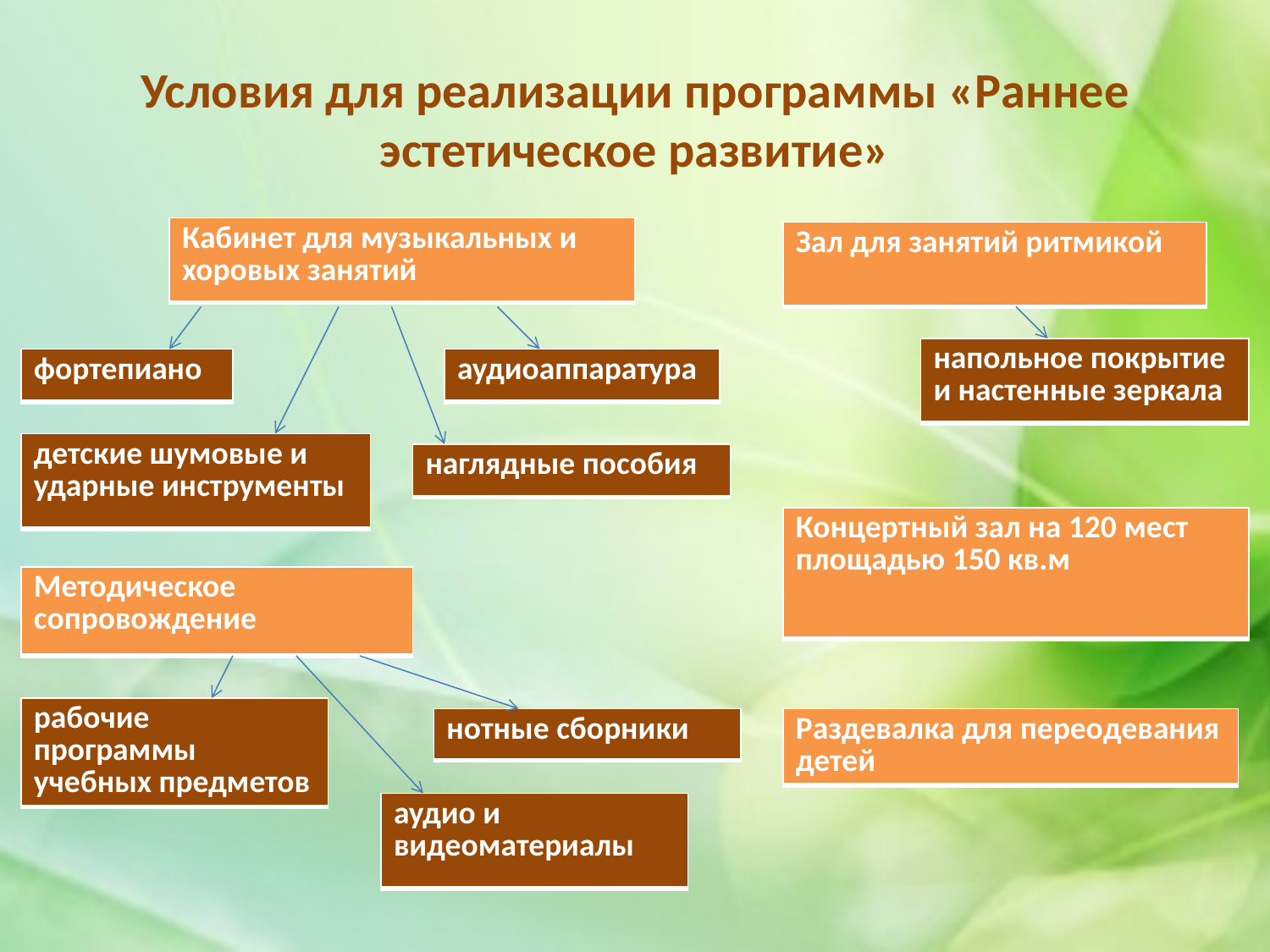

# Условия для реализации программы «Раннее эстетическое развитие»
| Кабинет для музыкальных и хоровых занятий |
| --- |
| Зал для занятий ритмикой |
| --- |
| напольное покрытие и настенные зеркала |
| --- |
| фортепиано |
| --- |
| аудиоаппаратура |
| --- |
| детские шумовые и ударные инструменты |
| --- |
| наглядные пособия |
| --- |
| Концертный зал на 120 мест площадью 150 кв.м |
| --- |
| Методическое сопровождение |
| --- |
| рабочие программы учебных предметов |
| --- |
| нотные сборники |
| --- |
| Раздевалка для переодевания детей |
| --- |
| аудио и видеоматериалы |
| --- |